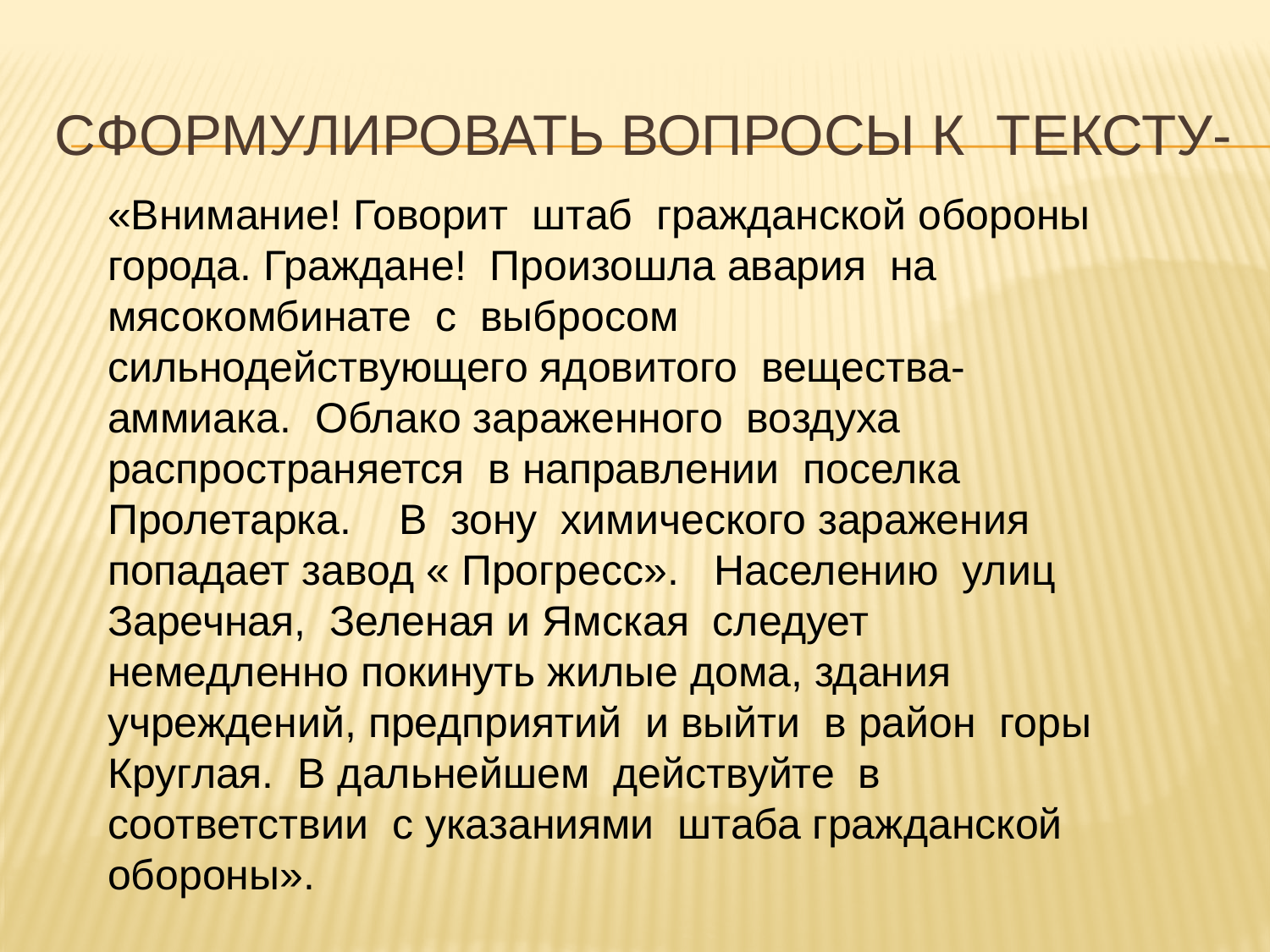

# сформулировать вопросы к  тексту-
«Внимание! Говорит  штаб  гражданской обороны  города. Граждане!  Произошла авария  на мясокомбинате  с  выбросом  сильнодействующего ядовитого  вещества- аммиака.  Облако зараженного  воздуха  распространяется  в направлении  поселка Пролетарка.    В  зону  химического заражения попадает завод « Прогресс».   Населению  улиц  Заречная,  Зеленая и Ямская  следует немедленно покинуть жилые дома, здания  учреждений, предприятий  и выйти  в район  горы  Круглая.  В дальнейшем  действуйте  в соответствии  с указаниями  штаба гражданской обороны».